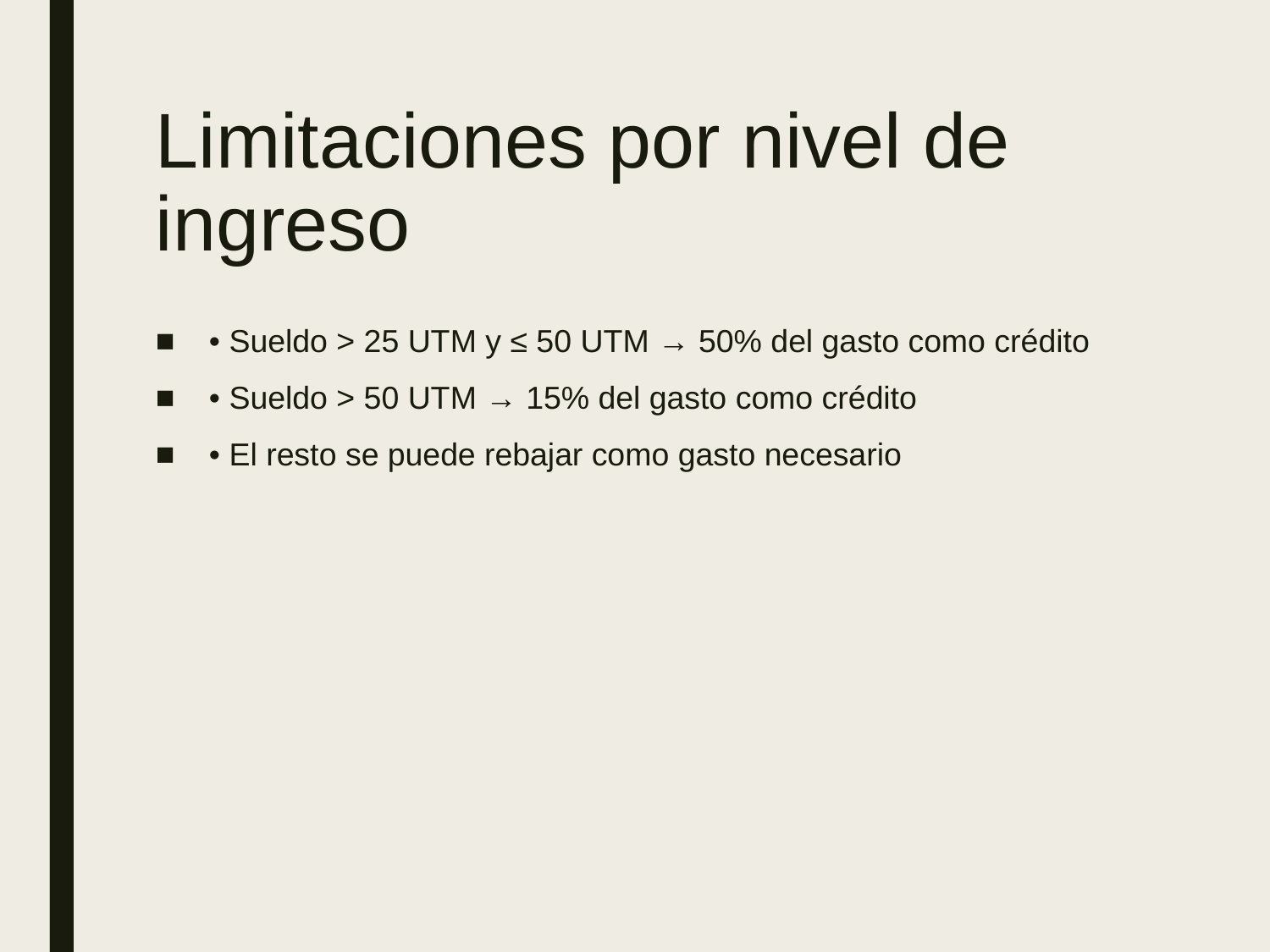

# Limitaciones por nivel de ingreso
• Sueldo > 25 UTM y ≤ 50 UTM → 50% del gasto como crédito
• Sueldo > 50 UTM → 15% del gasto como crédito
• El resto se puede rebajar como gasto necesario